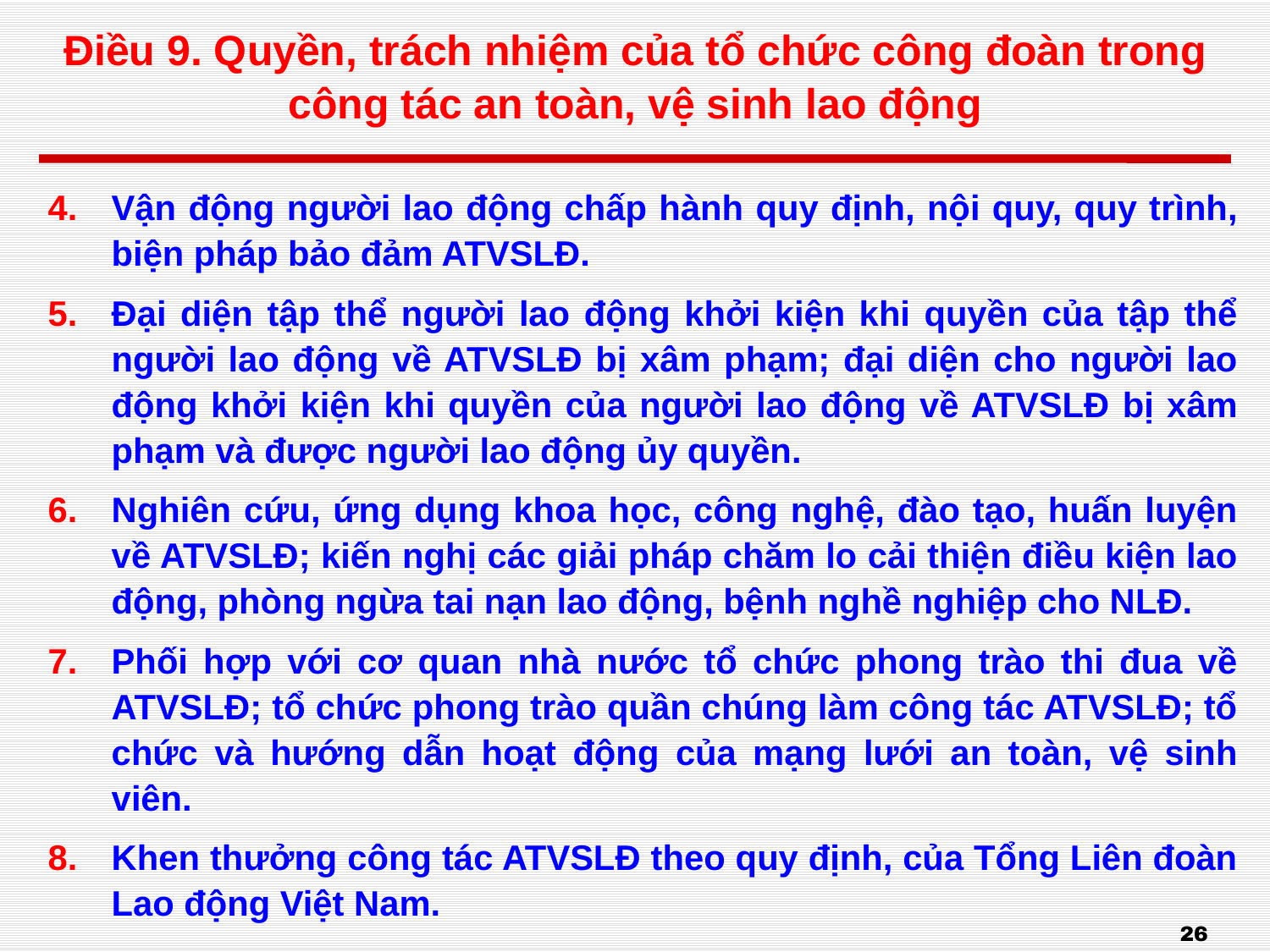

# Điều 9. Quyền, trách nhiệm của tổ chức công đoàn trong công tác an toàn, vệ sinh lao động
Vận động người lao động chấp hành quy định, nội quy, quy trình, biện pháp bảo đảm ATVSLĐ.
Đại diện tập thể người lao động khởi kiện khi quyền của tập thể người lao động về ATVSLĐ bị xâm phạm; đại diện cho người lao động khởi kiện khi quyền của người lao động về ATVSLĐ bị xâm phạm và được người lao động ủy quyền.
Nghiên cứu, ứng dụng khoa học, công nghệ, đào tạo, huấn luyện về ATVSLĐ; kiến nghị các giải pháp chăm lo cải thiện điều kiện lao động, phòng ngừa tai nạn lao động, bệnh nghề nghiệp cho NLĐ.
Phối hợp với cơ quan nhà nước tổ chức phong trào thi đua về ATVSLĐ; tổ chức phong trào quần chúng làm công tác ATVSLĐ; tổ chức và hướng dẫn hoạt động của mạng lưới an toàn, vệ sinh viên.
Khen thưởng công tác ATVSLĐ theo quy định, của Tổng Liên đoàn Lao động Việt Nam.